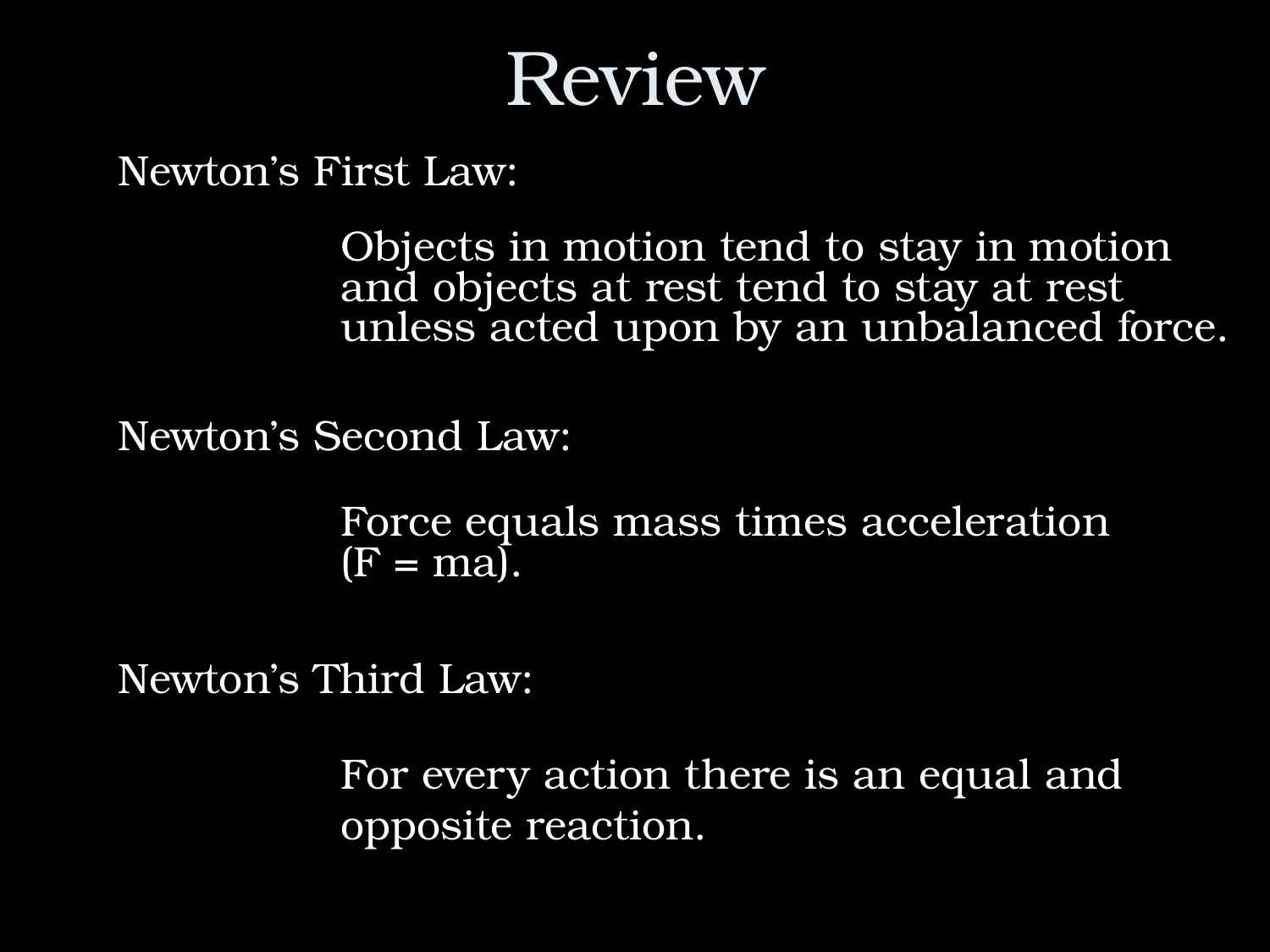

# Review
Newton’s First Law:
Objects in motion tend to stay in motion and objects at rest tend to stay at rest unless acted upon by an unbalanced force.
Newton’s Second Law:
Force equals mass times acceleration (F = ma).
Newton’s Third Law:
For every action there is an equal and opposite reaction.